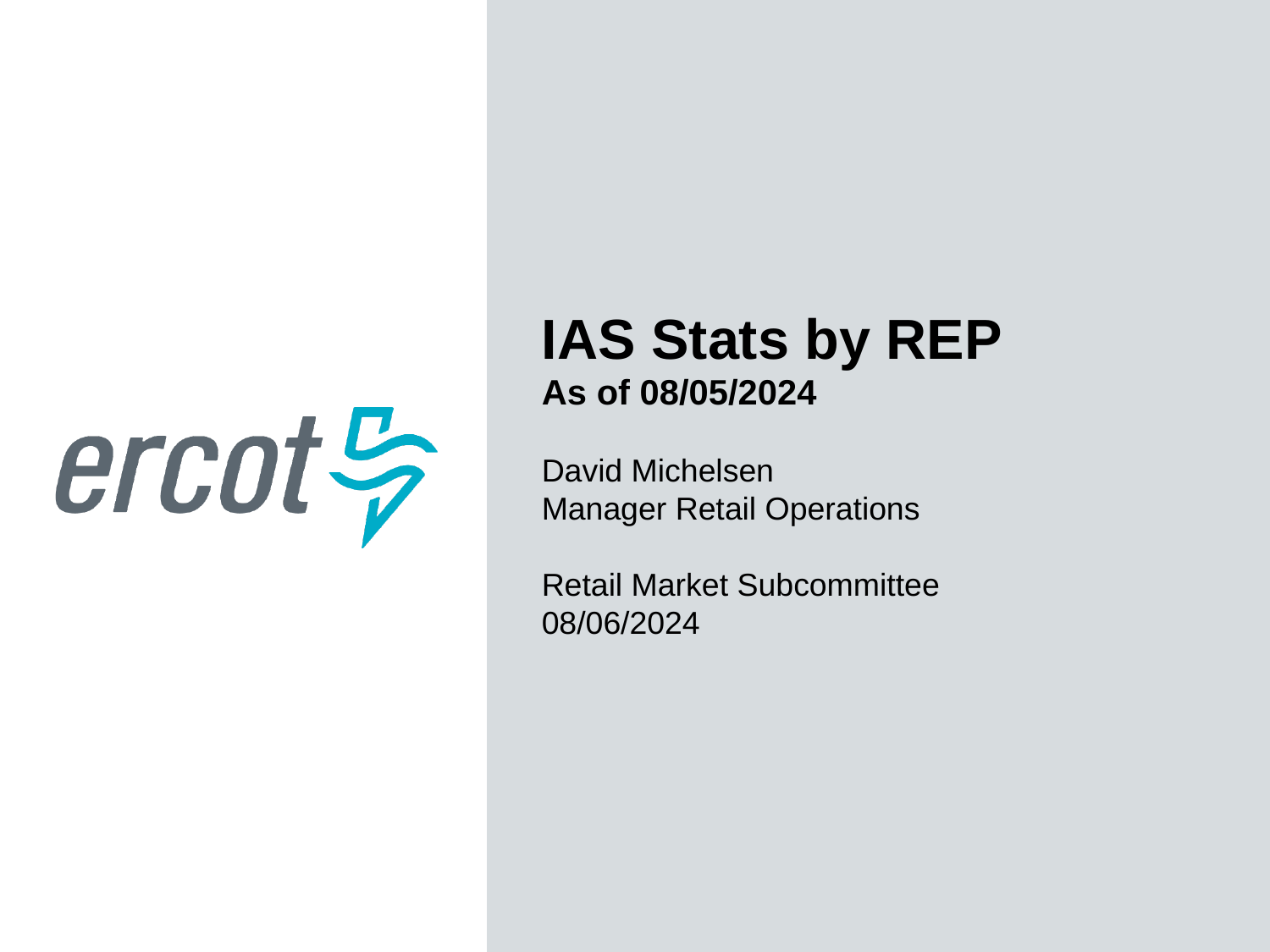

IAS Stats by REP
As of 08/05/2024

David Michelsen
Manager Retail Operations

Retail Market Subcommittee
08/06/2024